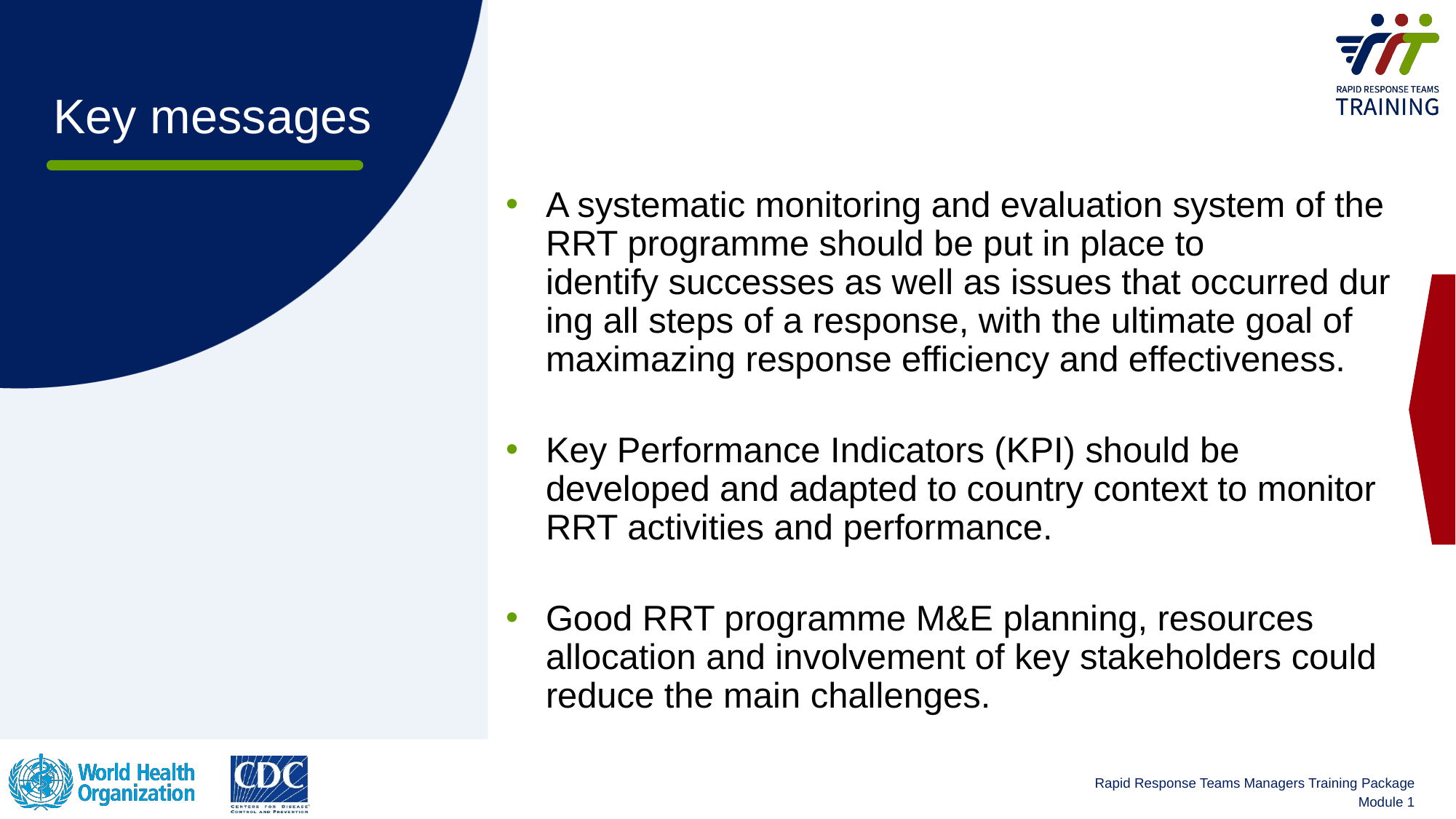

A systematic monitoring and evaluation system of the RRT programme should be put in place to identify successes as well as issues that occurred during all steps of a response, with the ultimate goal of maximazing response efficiency and effectiveness.

Key Performance Indicators (KPI) should be developed and adapted to country context to monitor RRT activities and performance.

Good RRT programme M&E planning, resources allocation and involvement of key stakeholders could reduce the main challenges.